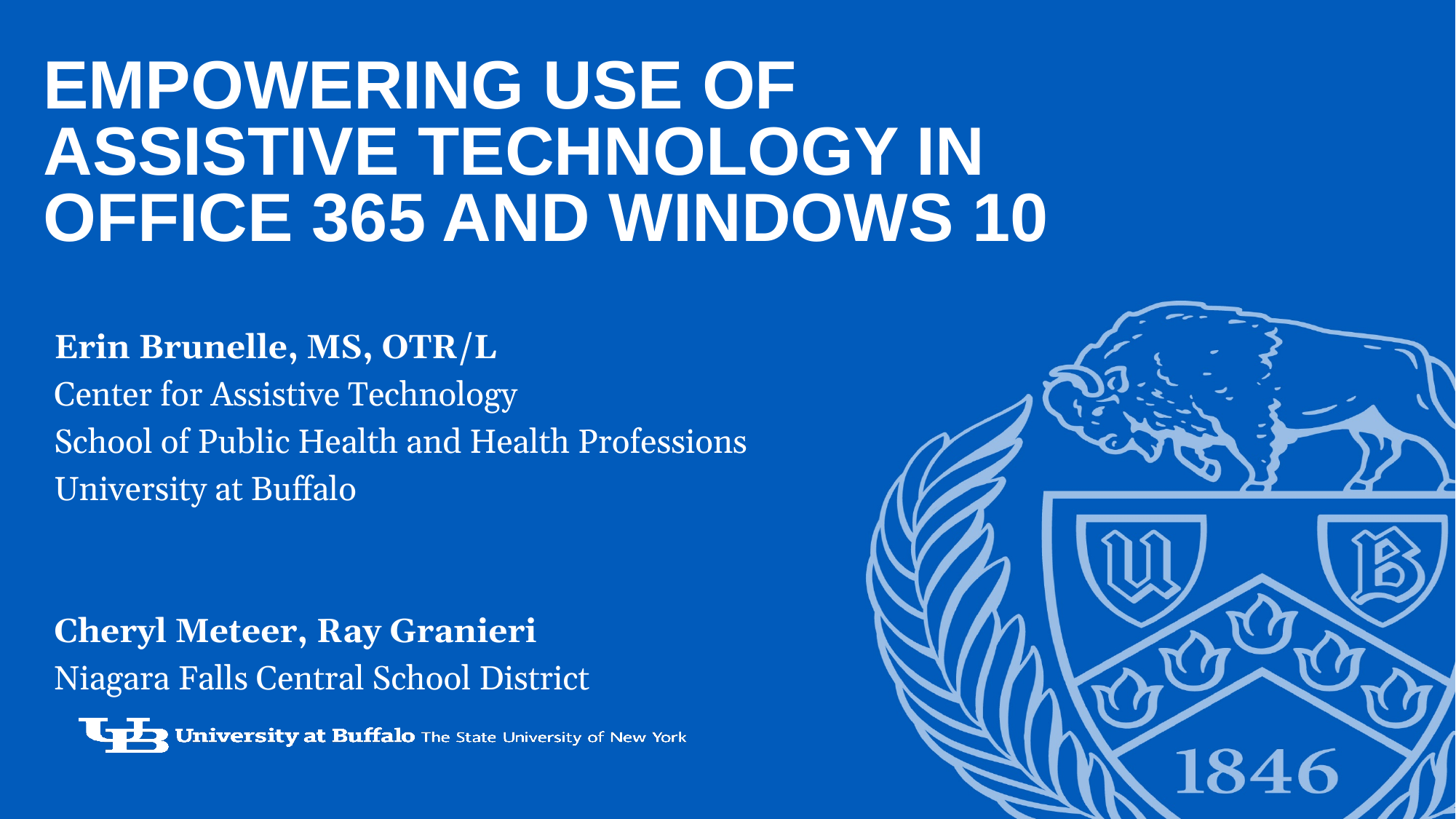

# Empowering use of ASSISTIVE TECHNOLOGY in OFFICE 365 AND WINDOWS 10
Erin Brunelle, MS, OTR/L
Center for Assistive Technology
School of Public Health and Health Professions
University at Buffalo

Cheryl Meteer, Ray Granieri
Niagara Falls Central School District